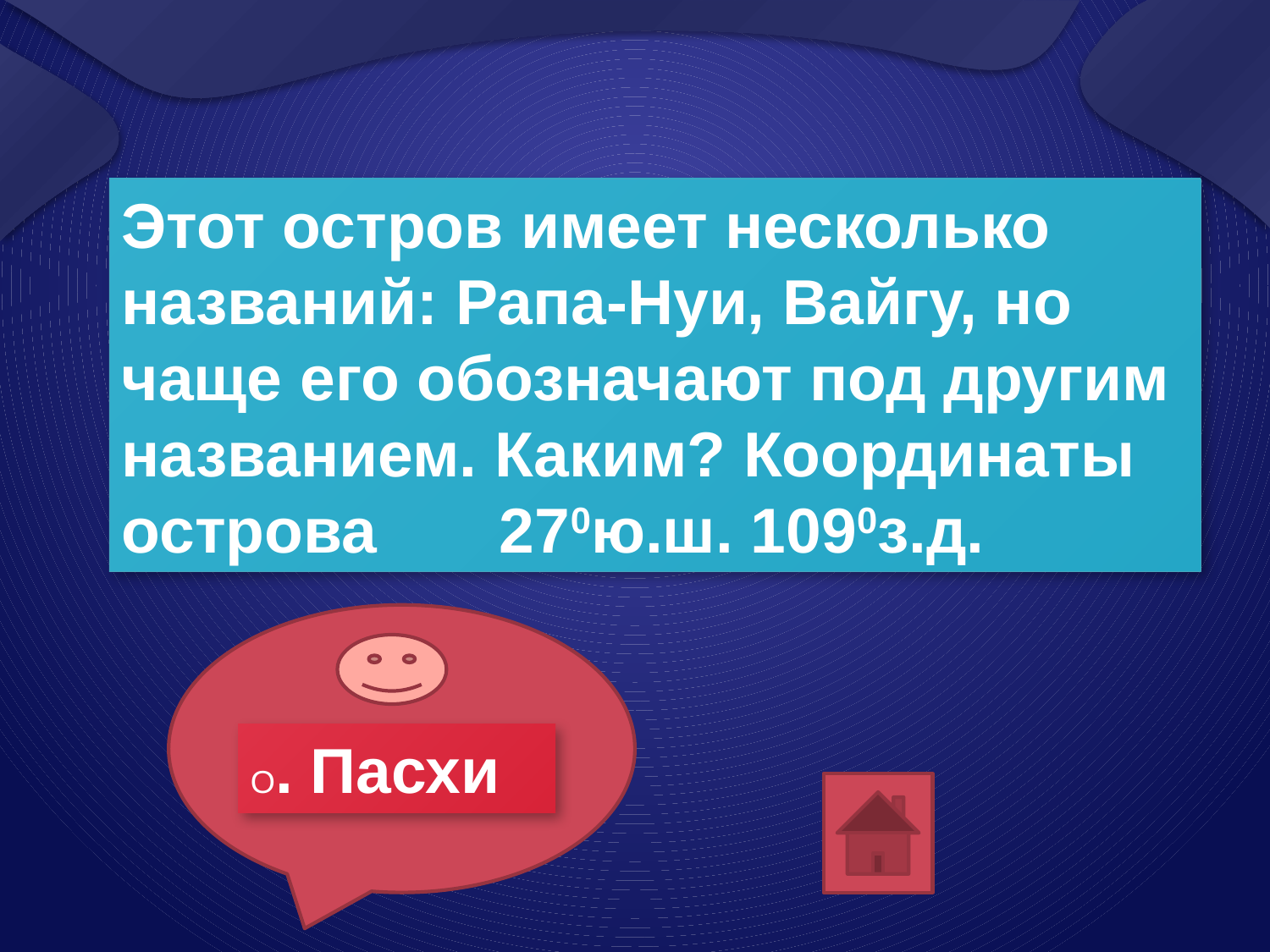

Этот остров имеет несколько названий: Рапа-Нуи, Вайгу, но чаще его обозначают под другим названием. Каким? Координаты острова       270ю.ш. 1090з.д.

О. Пасхи